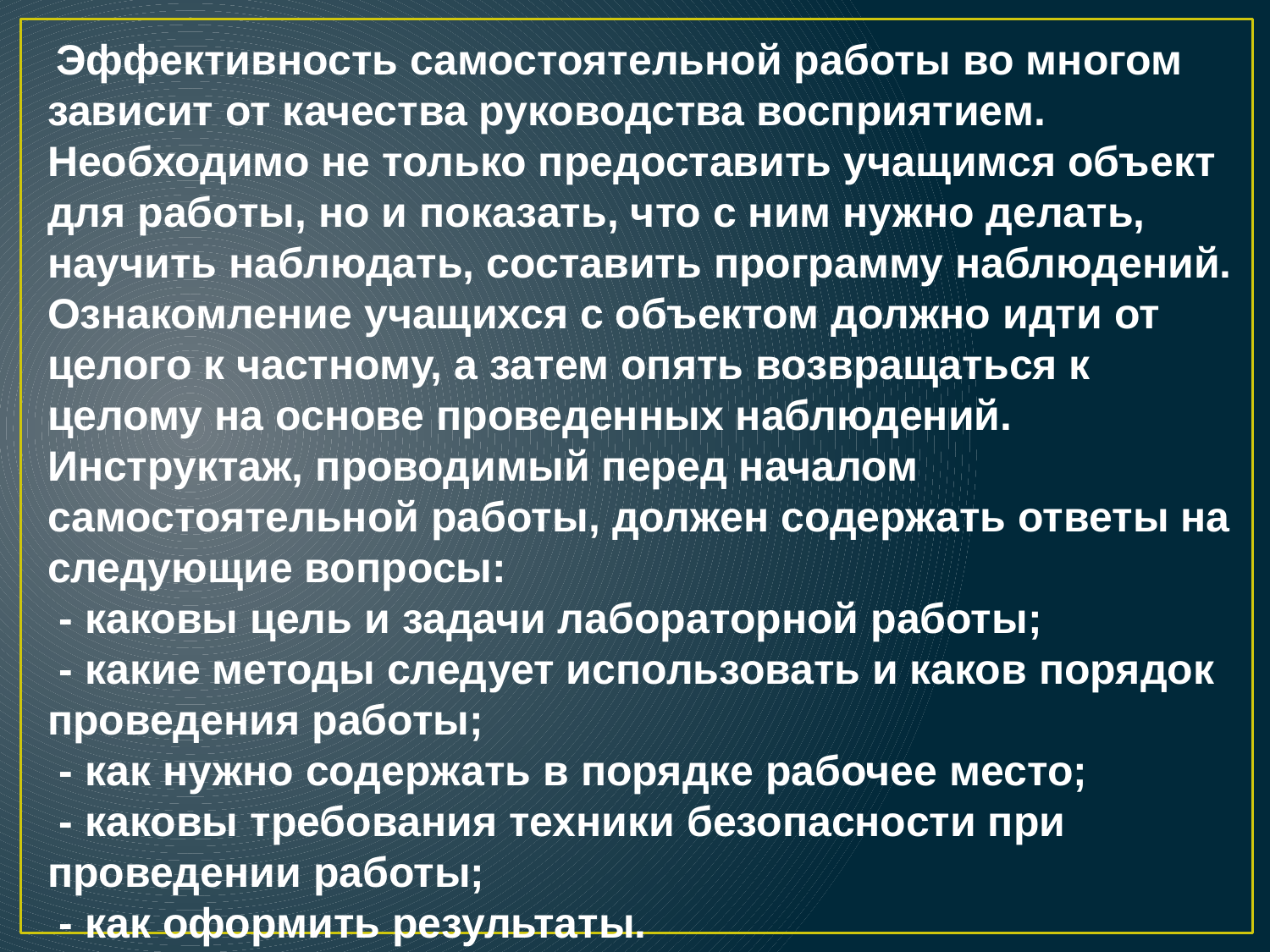

Эффективность самостоятельной работы во многом зависит от качества руководства восприятием. Необходимо не только предоставить учащимся объект для работы, но и показать, что с ним нужно делать, научить наблюдать, составить программу наблюдений. Ознакомление учащихся с объектом должно идти от целого к частному, а затем опять возвращаться к целому на основе проведенных наблюдений. Инструктаж, проводимый перед началом самостоятельной работы, должен содержать ответы на следующие вопросы:
 - каковы цель и задачи лабораторной работы;
 - какие методы следует использовать и каков порядок проведения работы;
 - как нужно содержать в порядке рабочее место;
 - каковы требования техники безопасности при проведении работы;
 - как оформить результаты.